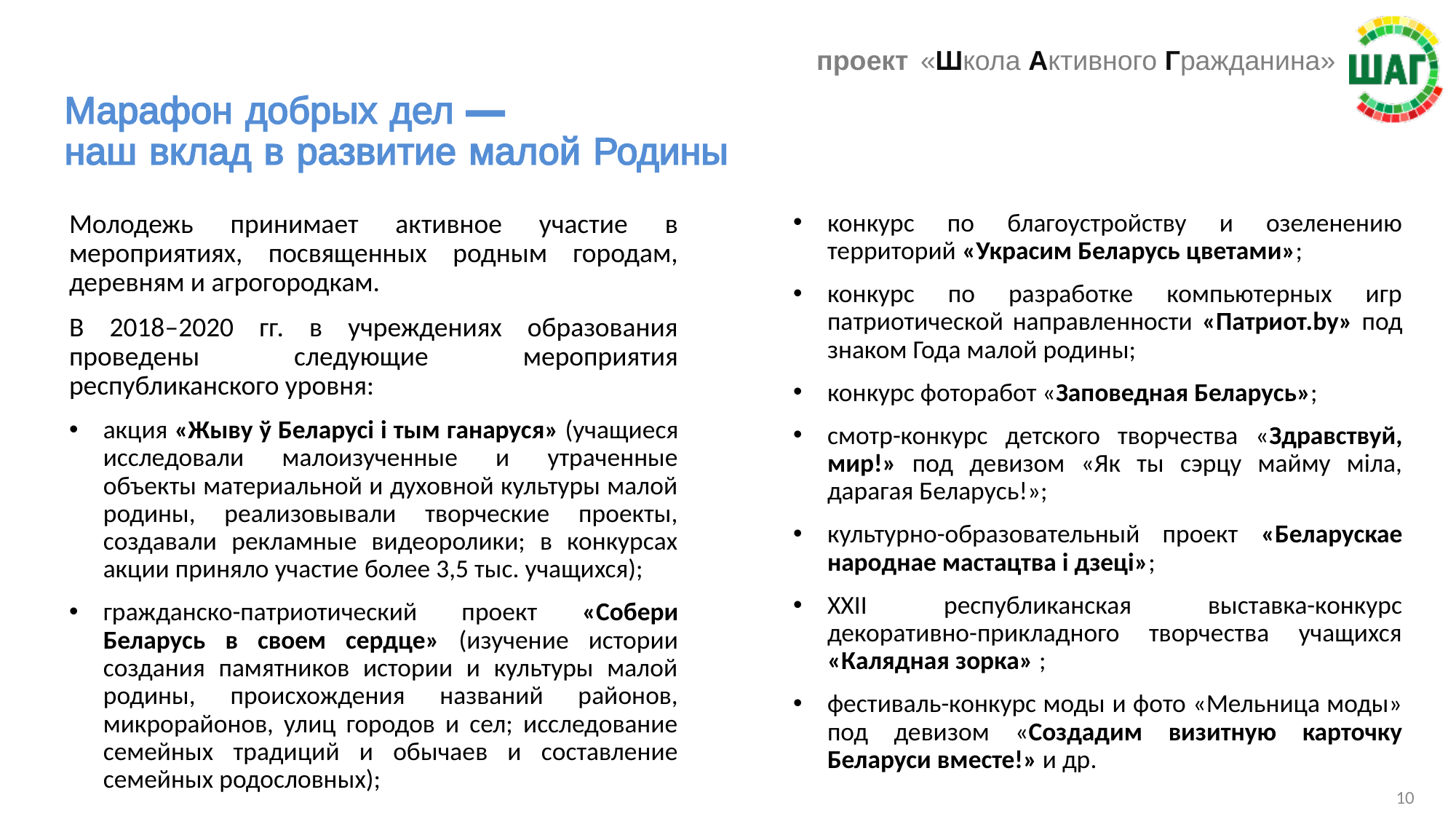

Марафон добрых дел —
наш вклад в развитие малой Родины
Молодежь принимает активное участие в мероприятиях, посвященных родным городам, деревням и агрогородкам.
В 2018–2020 гг. в учреждениях образования проведены следующие мероприятия республиканского уровня:
акция «Жыву ў Беларусі і тым ганаруся» (учащиеся исследовали малоизученные и утраченные объекты материальной и духовной культуры малой родины, реализовывали творческие проекты, создавали рекламные видеоролики; в конкурсах акции приняло участие более 3,5 тыс. учащихся);
гражданско-патриотический проект «Собери Беларусь в своем сердце» (изучение истории создания памятников истории и культуры малой родины, происхождения названий районов, микрорайонов, улиц городов и сел; исследование семейных традиций и обычаев и составление семейных родословных);
конкурс по благоустройству и озеленению территорий «Украсим Беларусь цветами»;
конкурс по разработке компьютерных игр патриотической направленности «Патриот.by» под знаком Года малой родины;
конкурс фоторабот «Заповедная Беларусь»;
смотр-конкурс детского творчества «Здравствуй, мир!» под девизом «Як ты сэрцу майму міла, дарагая Беларусь!»;
культурно-образовательный проект «Беларускае народнае мастацтва і дзеці»;
XXІІ республиканская выставка-конкурс декоративно-прикладного творчества учащихся «Калядная зорка» ;
фестиваль-конкурс моды и фото «Мельница моды» под девизом «Создадим визитную карточку Беларуси вместе!» и др.
10